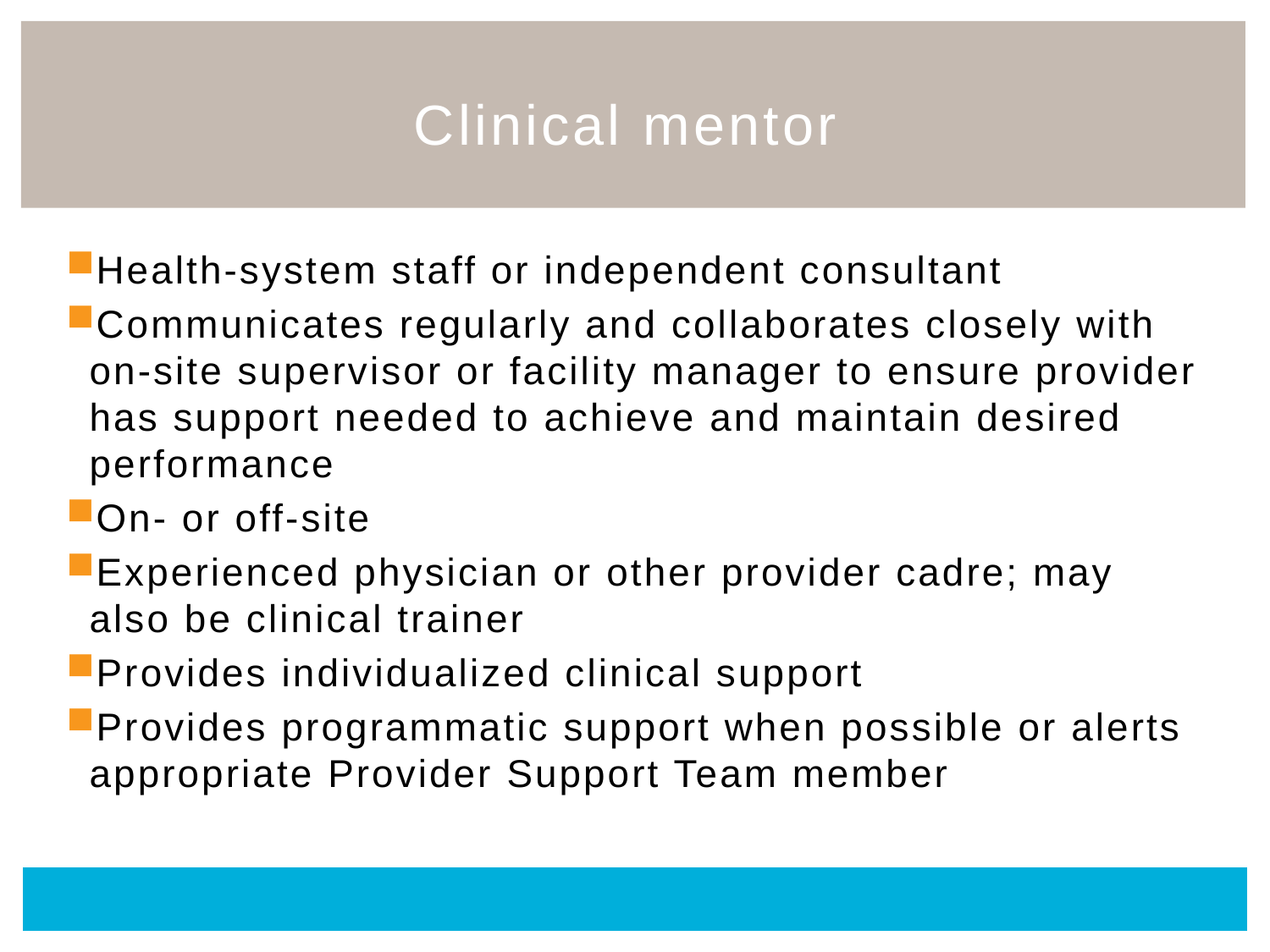

# Clinical mentor
Health-system staff or independent consultant
Communicates regularly and collaborates closely with on-site supervisor or facility manager to ensure provider has support needed to achieve and maintain desired performance
On- or off-site
Experienced physician or other provider cadre; may also be clinical trainer
Provides individualized clinical support
Provides programmatic support when possible or alerts appropriate Provider Support Team member